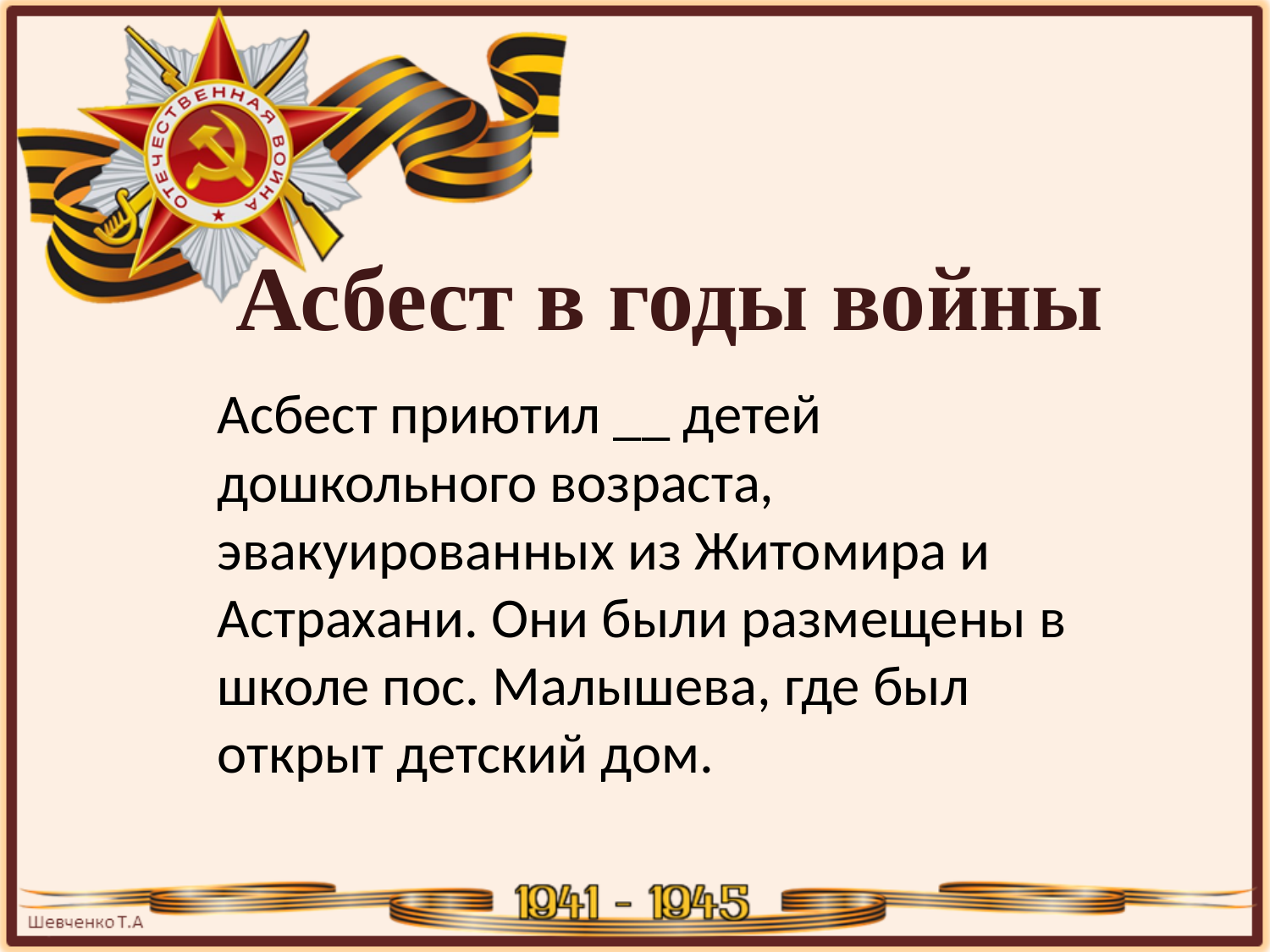

Асбест в годы войны
Асбест приютил __ детей дошкольного возраста, эвакуированных из Житомира и Астрахани. Они были размещены в школе пос. Малышева, где был открыт детский дом.